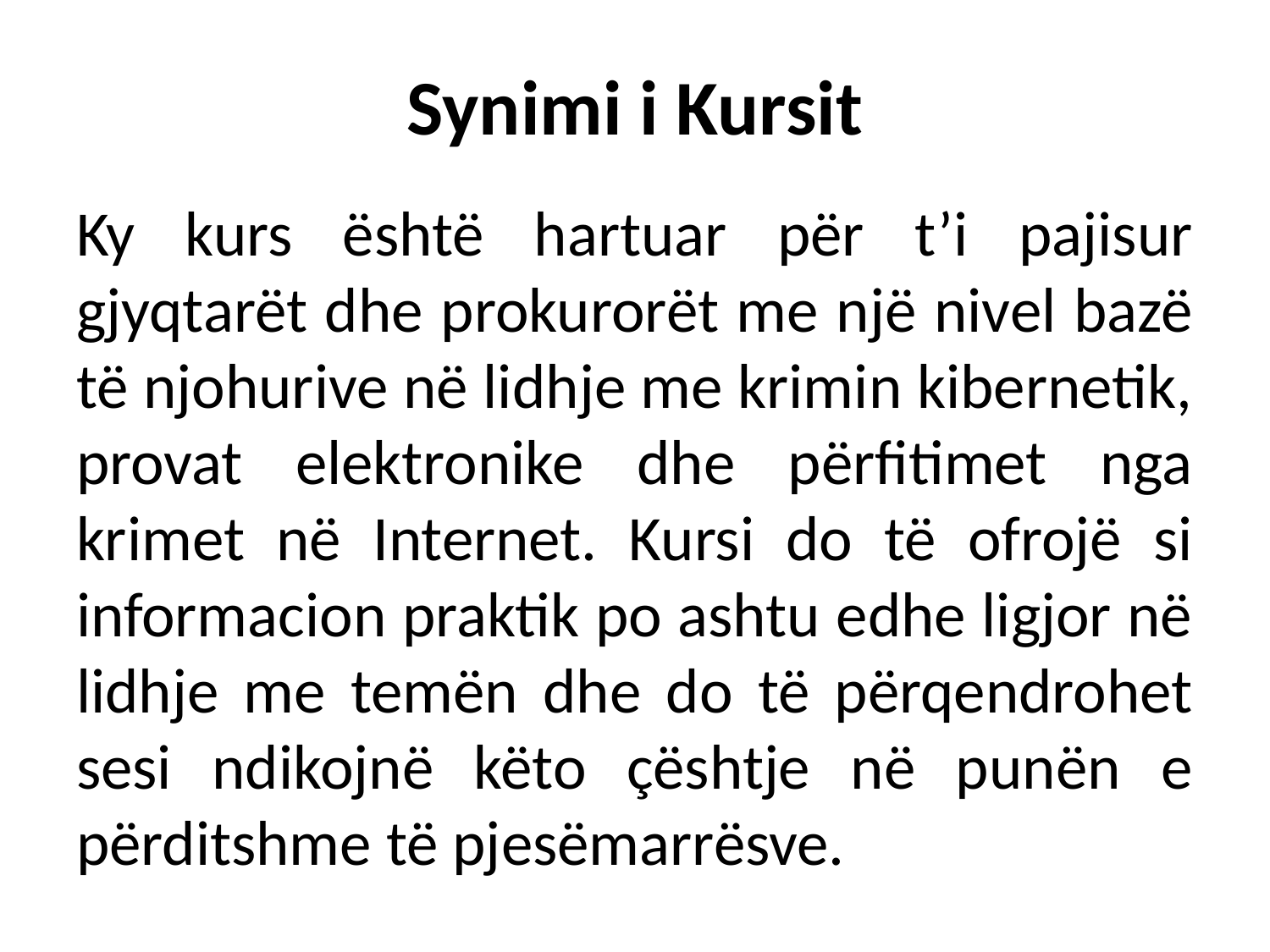

# Synimi i Kursit
Ky kurs është hartuar për t’i pajisur gjyqtarët dhe prokurorët me një nivel bazë të njohurive në lidhje me krimin kibernetik, provat elektronike dhe përfitimet nga krimet në Internet. Kursi do të ofrojë si informacion praktik po ashtu edhe ligjor në lidhje me temën dhe do të përqendrohet sesi ndikojnë këto çështje në punën e përditshme të pjesëmarrësve.